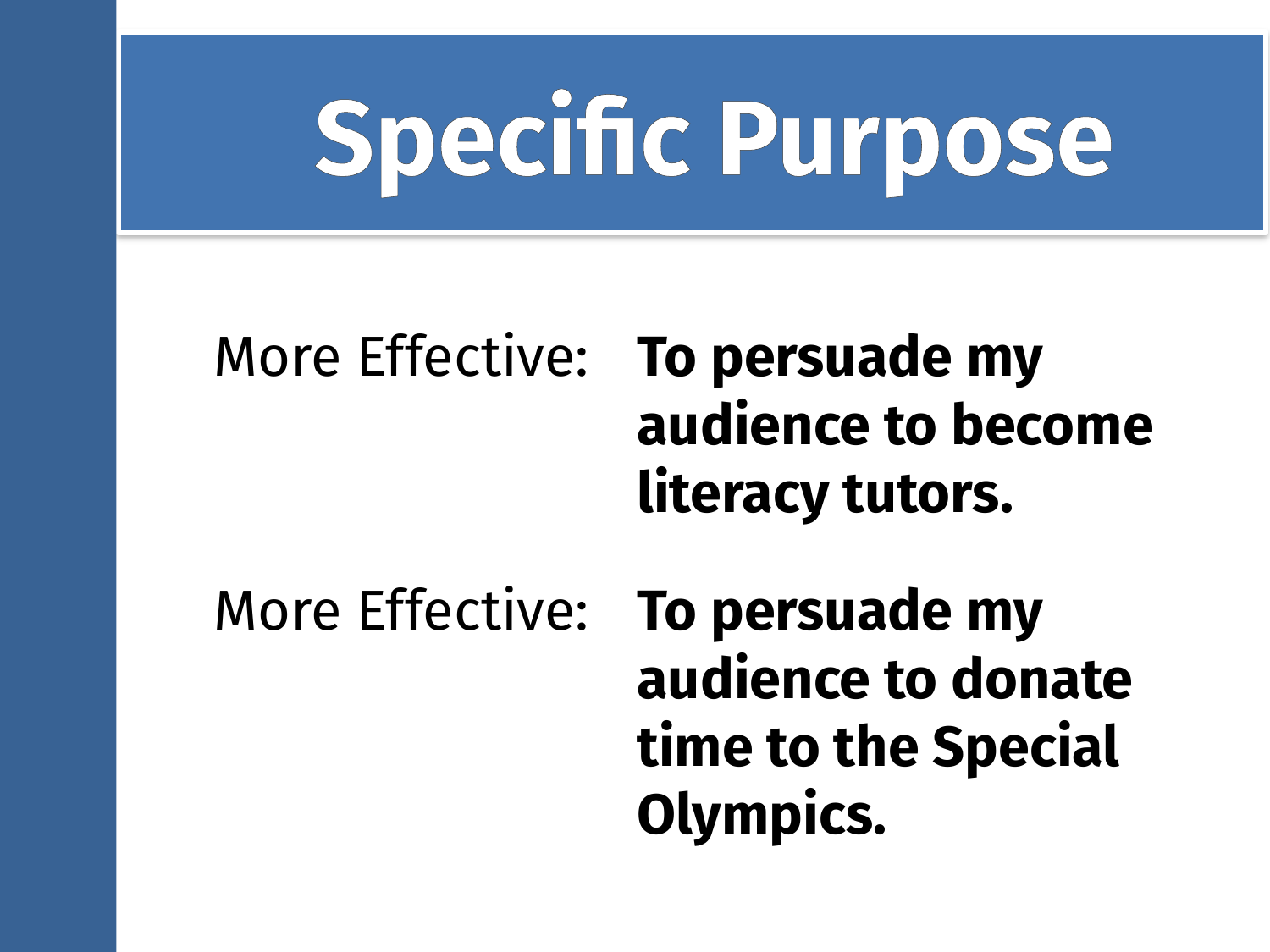

# Specific Purpose
| More Effective: | To persuade my audience to become literacy tutors. |
| --- | --- |
| More Effective: | To persuade my audience to donate time to the Special Olympics. |